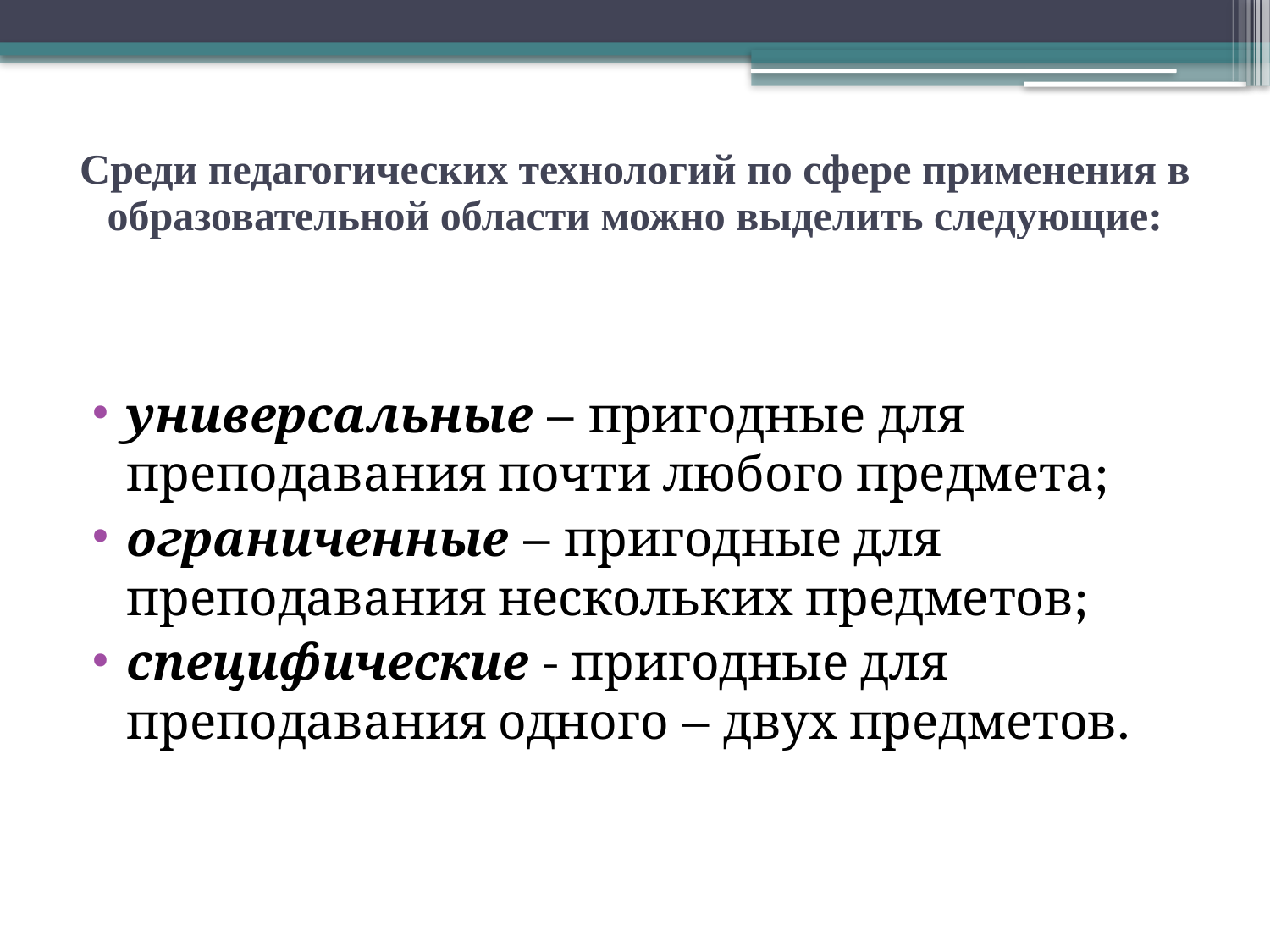

# Среди педагогических технологий по сфере применения в образовательной области можно выделить следующие:

универсальные – пригодные для преподавания почти любого предмета;
ограниченные – пригодные для преподавания нескольких предметов;
специфические - пригодные для преподавания одного – двух предметов.